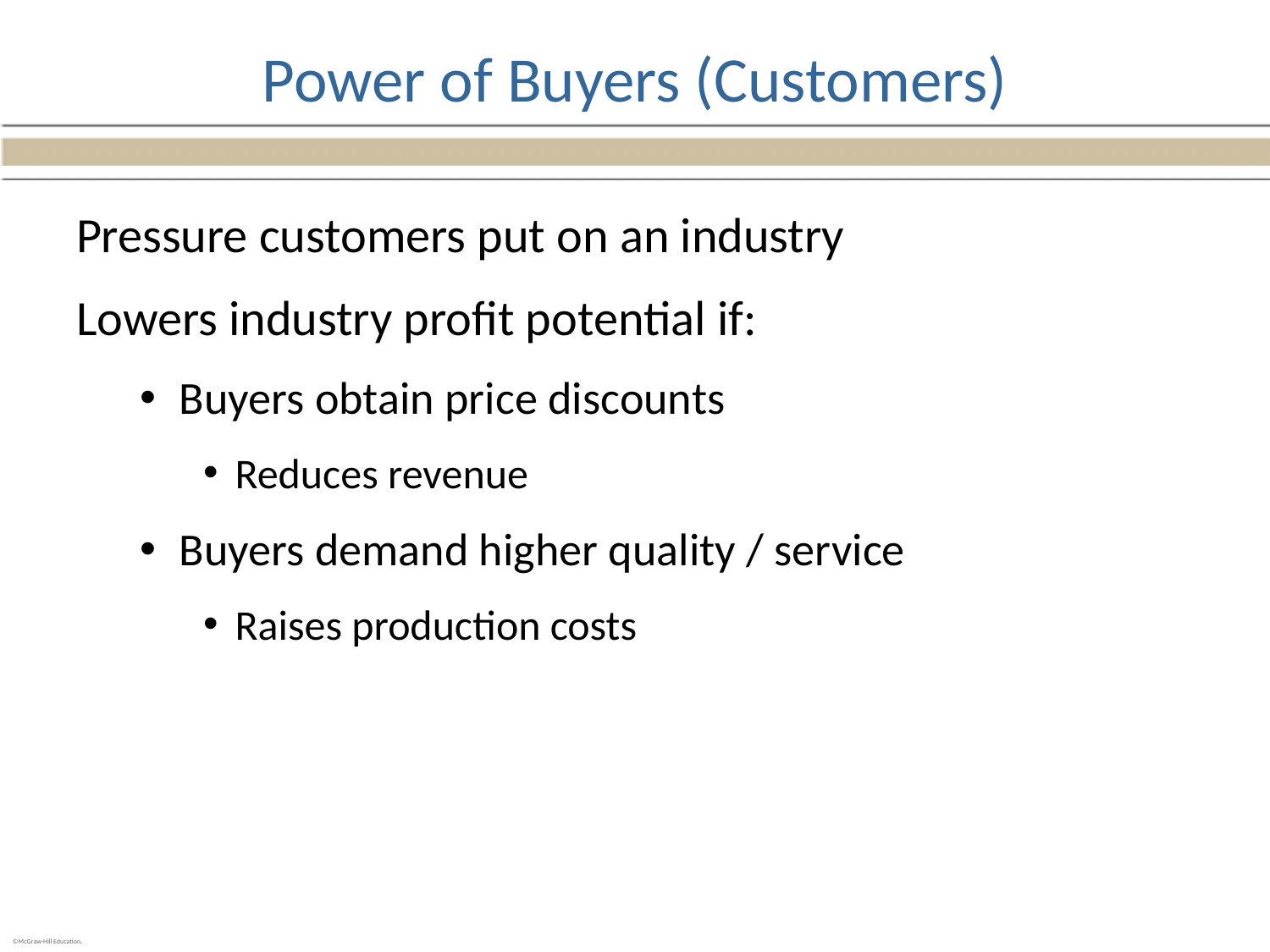

# Power of Buyers (Customers)
Pressure customers put on an industry
Lowers industry profit potential if:
Buyers obtain price discounts
Reduces revenue
Buyers demand higher quality / service
Raises production costs